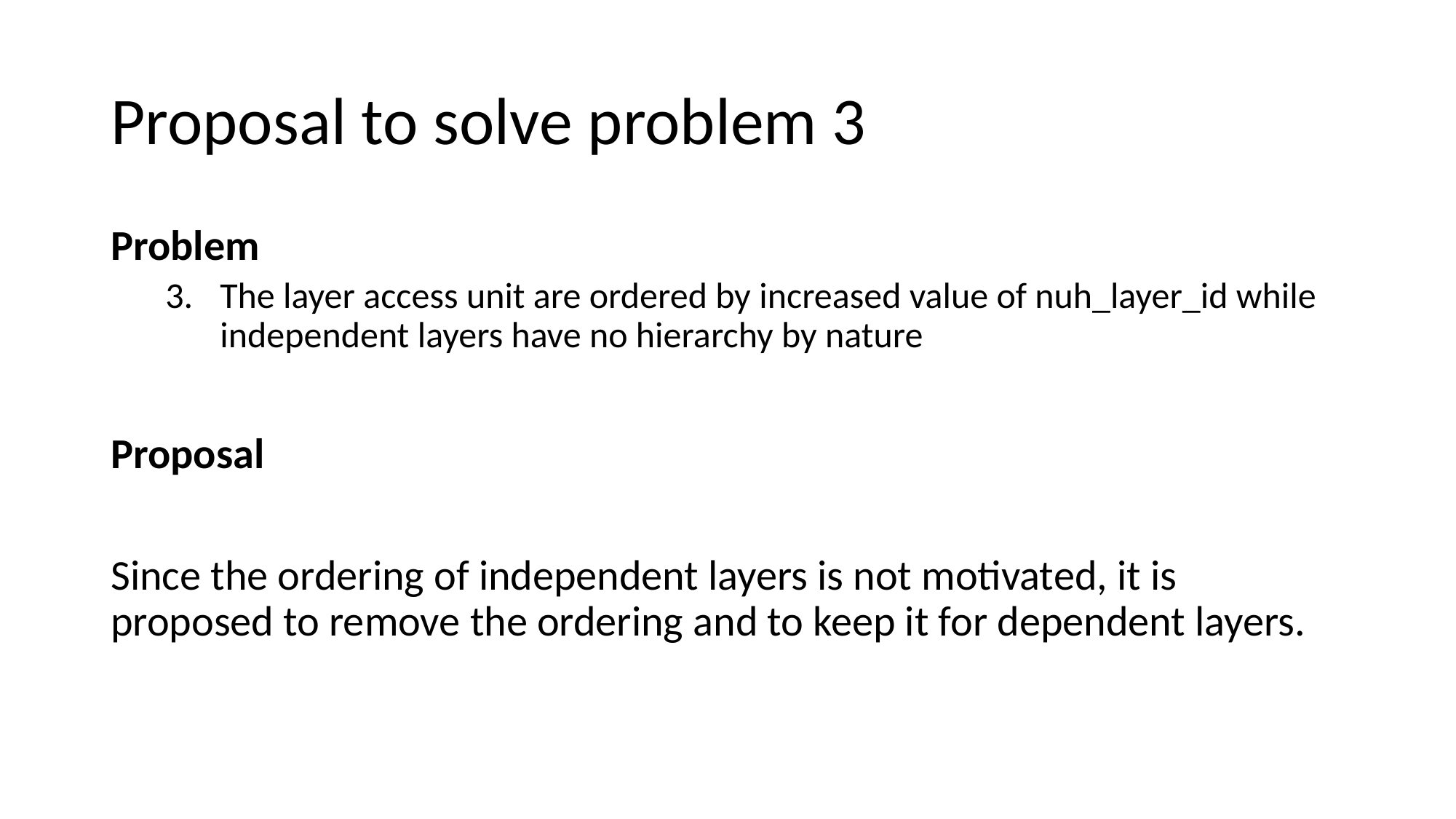

# Proposal to solve problem 3
Problem
The layer access unit are ordered by increased value of nuh_layer_id while independent layers have no hierarchy by nature

Proposal

Since the ordering of independent layers is not motivated, it is proposed to remove the ordering and to keep it for dependent layers.